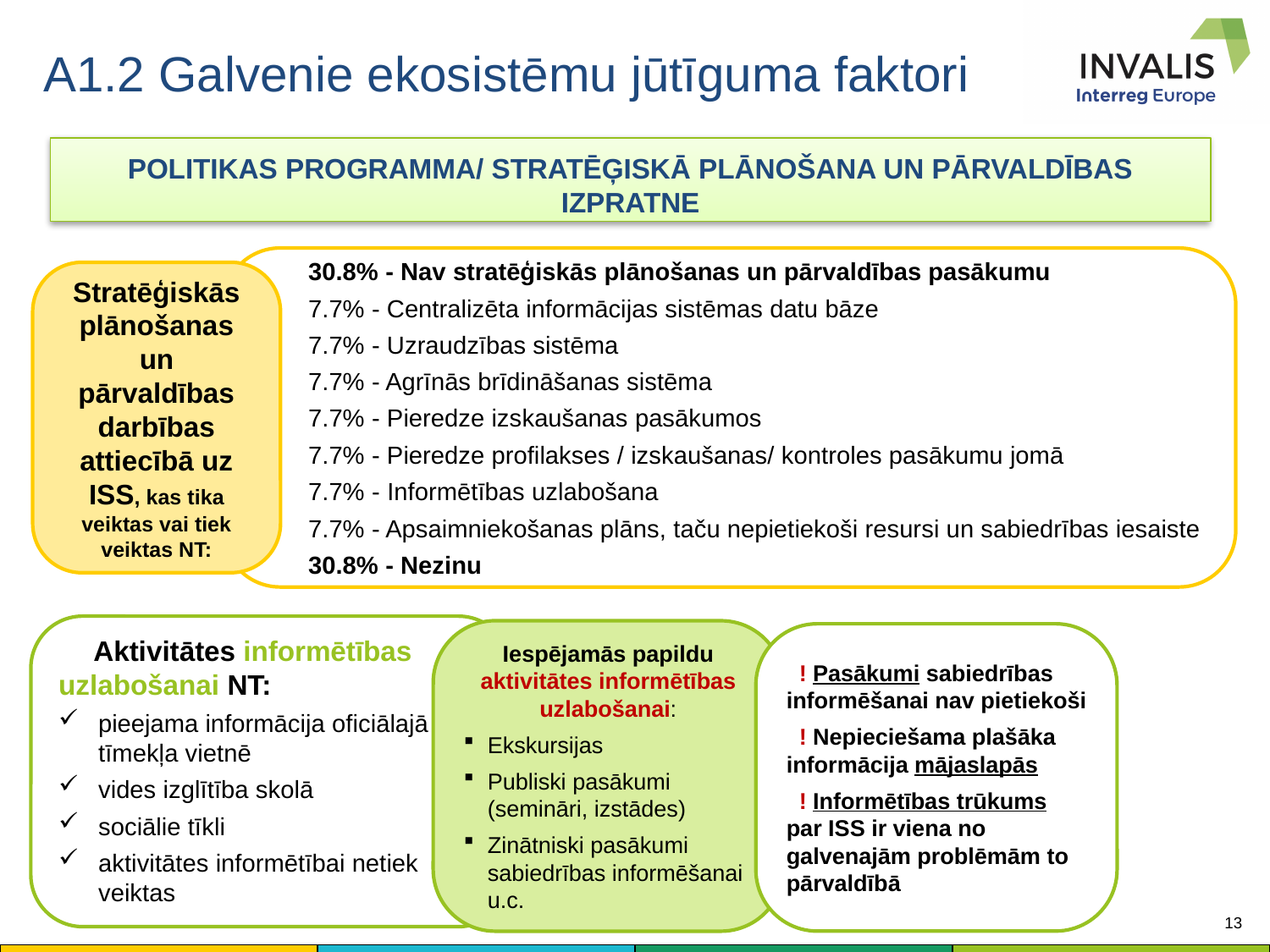

# A1.2 Galvenie ekosistēmu jūtīguma faktori
POLITIKAS PROGRAMMA/ STRATĒĢISKĀ PLĀNOŠANA UN PĀRVALDĪBAS IZPRATNE

        30.8% - Nav stratēģiskās plānošanas un pārvaldības pasākumu
        7.7% - Centralizēta informācijas sistēmas datu bāze
        7.7% - Uzraudzības sistēma
        7.7% - Agrīnās brīdināšanas sistēma
        7.7% - Pieredze izskaušanas pasākumos
        7.7% - Pieredze profilakses / izskaušanas/ kontroles pasākumu jomā
        7.7% - Informētības uzlabošana
        7.7% - Apsaimniekošanas plāns, taču nepietiekoši resursi un sabiedrības iesaiste
        30.8% - Nezinu
Stratēģiskās plānošanas un pārvaldības darbības attiecībā uz ISS, kas tika veiktas vai tiek veiktas NT:

     Aktivitātes informētības uzlabošanai NT:
pieejama informācija oficiālajā tīmekļa vietnē
vides izglītība skolā
sociālie tīkli
aktivitātes informētībai netiek veiktas

Iespējamās papildu aktivitātes informētības uzlabošanai:
Ekskursijas
Publiski pasākumi (semināri, izstādes)
Zinātniski pasākumi sabiedrības informēšanai u.c.
  ! Pasākumi sabiedrības informēšanai nav pietiekoši
  ! Nepieciešama plašāka informācija mājaslapās
  ! Informētības trūkums par ISS ir viena no galvenajām problēmām to pārvaldībā